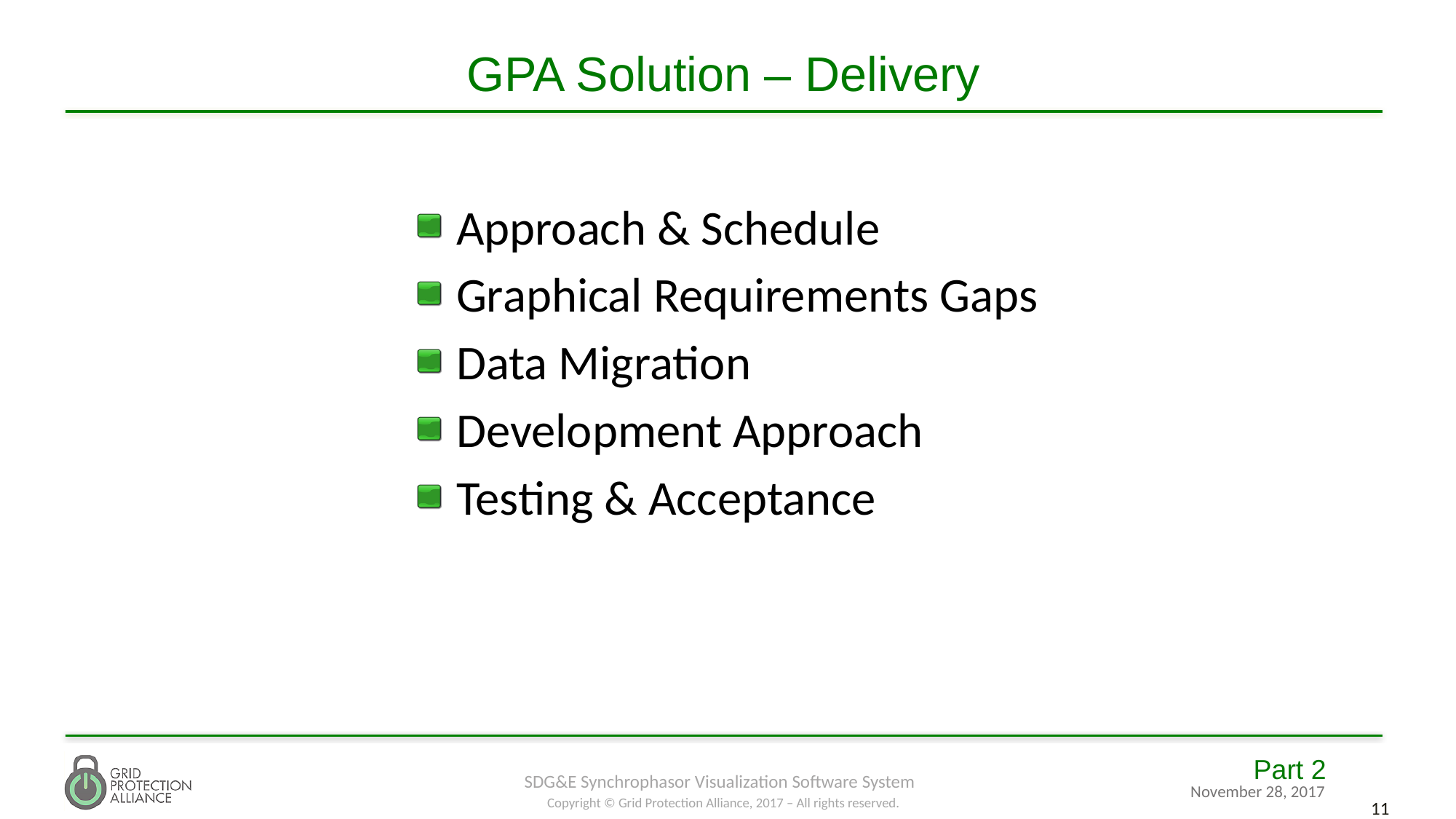

# GPA Solution – Delivery
Approach & Schedule
Graphical Requirements Gaps
Data Migration
Development Approach
Testing & Acceptance

Part 2
November 28, 2017
SDG&E Synchrophasor Visualization Software System